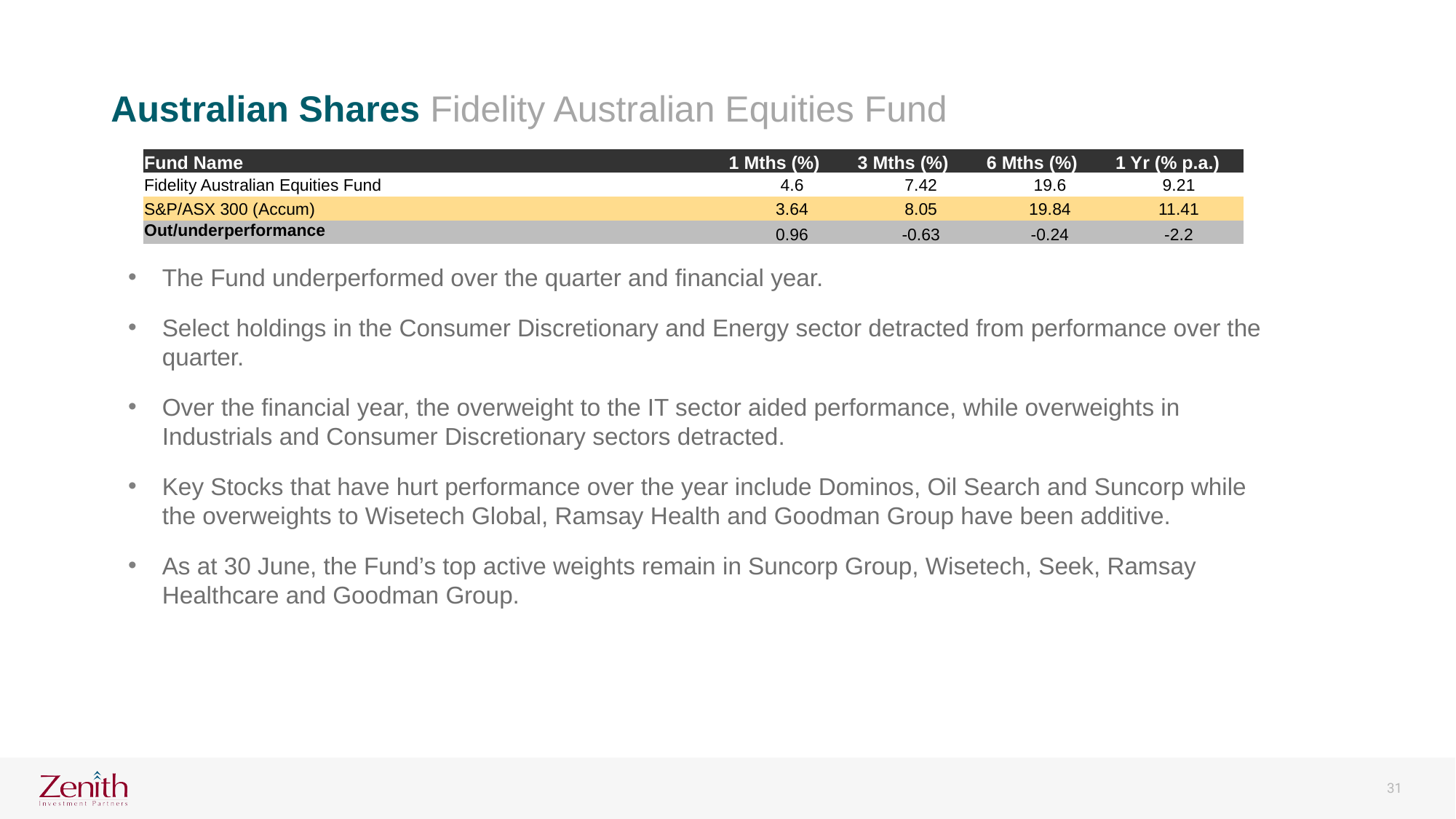

Australian Shares Fidelity Australian Equities Fund

| Fund Name | 1 Mths (%) | 3 Mths (%) | 6 Mths (%) | 1 Yr (% p.a.) |
| --- | --- | --- | --- | --- |
| Fidelity Australian Equities Fund | 4.6 | 7.42 | 19.6 | 9.21 |
| S&P/ASX 300 (Accum) | 3.64 | 8.05 | 19.84 | 11.41 |
| Out/underperformance | 0.96 | -0.63 | -0.24 | -2.2 |
The Fund underperformed over the quarter and financial year.
Select holdings in the Consumer Discretionary and Energy sector detracted from performance over the quarter.
Over the financial year, the overweight to the IT sector aided performance, while overweights in Industrials and Consumer Discretionary sectors detracted.
Key Stocks that have hurt performance over the year include Dominos, Oil Search and Suncorp while the overweights to Wisetech Global, Ramsay Health and Goodman Group have been additive.
As at 30 June, the Fund’s top active weights remain in Suncorp Group, Wisetech, Seek, Ramsay Healthcare and Goodman Group.